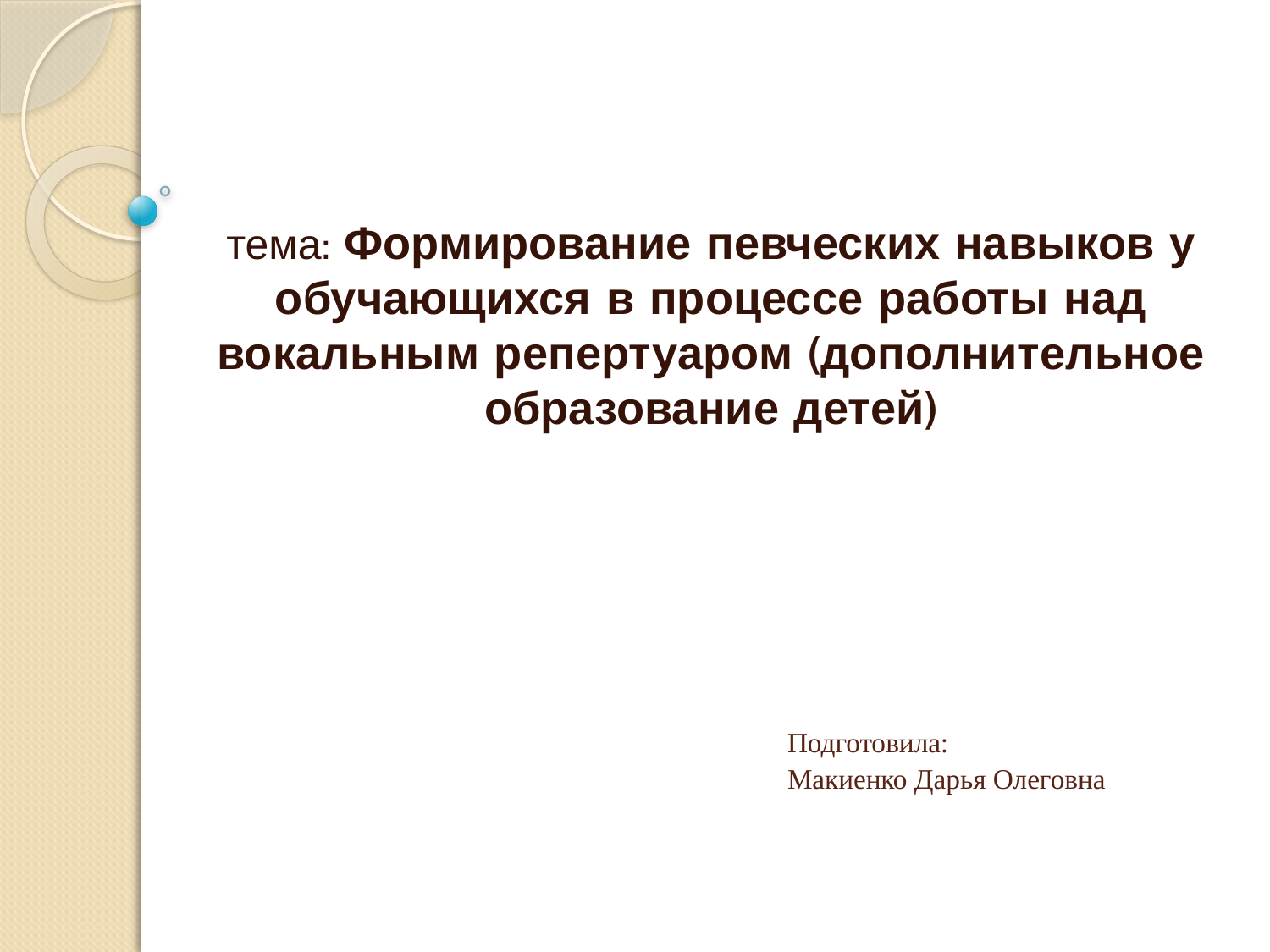

тема: Формирование певческих навыков у обучающихся в процессе работы над вокальным репертуаром (дополнительное образование детей)

Подготовила:
Макиенко Дарья Олеговна